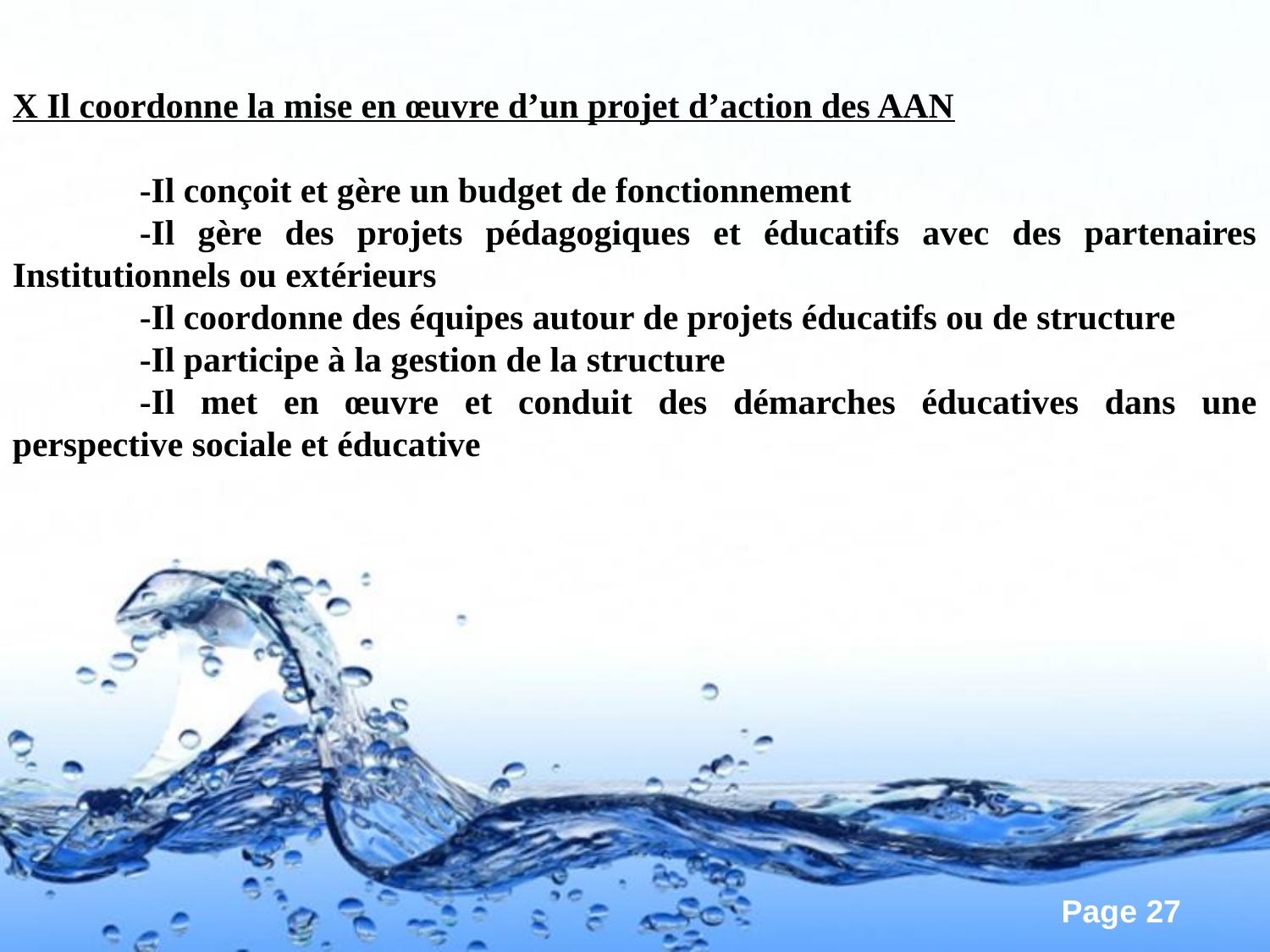

X Il coordonne la mise en œuvre d’un projet d’action des AAN

		-Il conçoit et gère un budget de fonctionnement
		-Il gère des projets pédagogiques et éducatifs avec des partenaires Institutionnels ou extérieurs
		-Il coordonne des équipes autour de projets éducatifs ou de structure
		-Il participe à la gestion de la structure
		-Il met en œuvre et conduit des démarches éducatives dans une perspective sociale et éducative